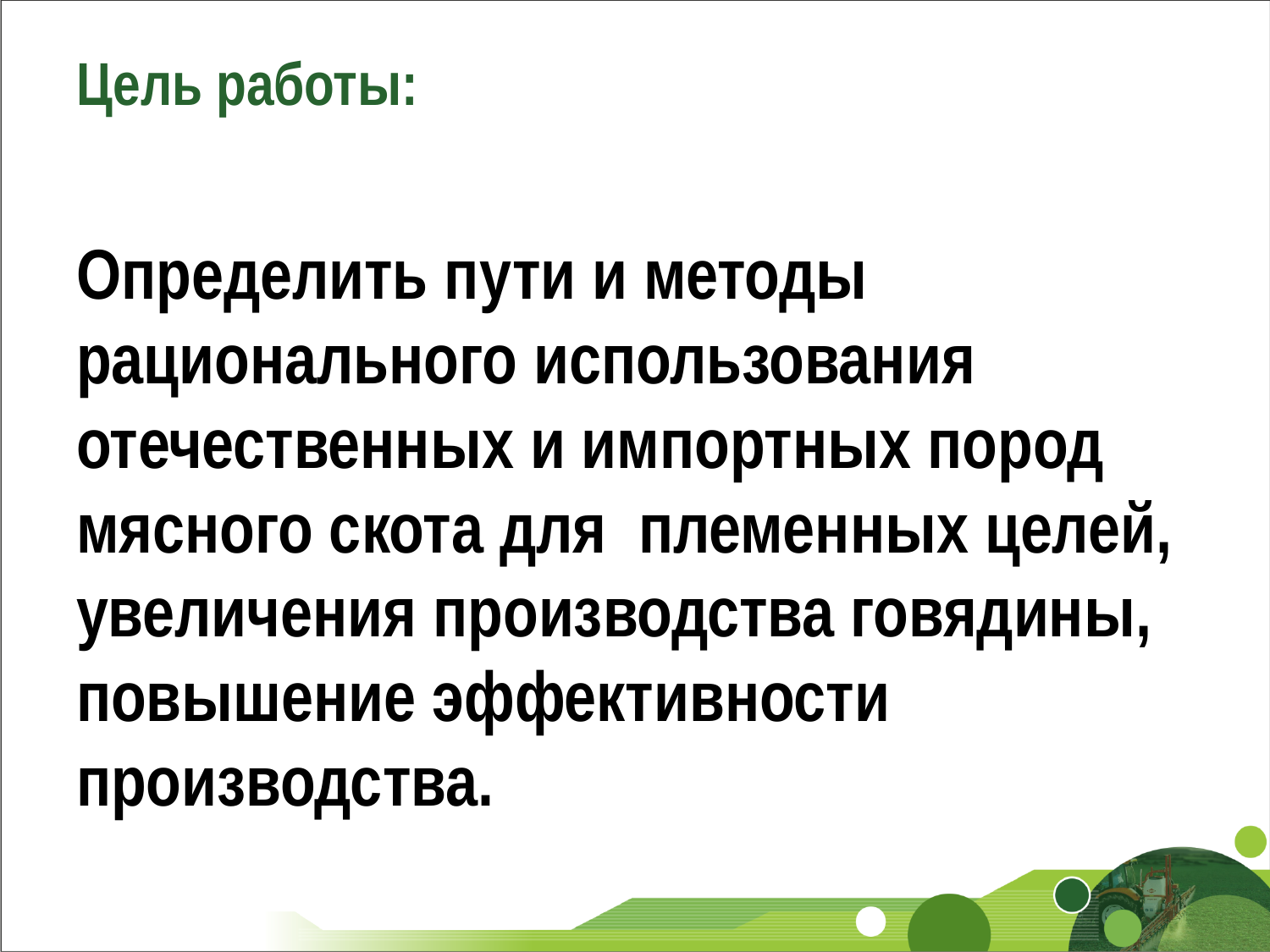

# Цель работы:
Определить пути и методы  рационального использования отечественных и импортных пород мясного скота для  племенных целей, увеличения производства говядины, повышение эффективности производства.